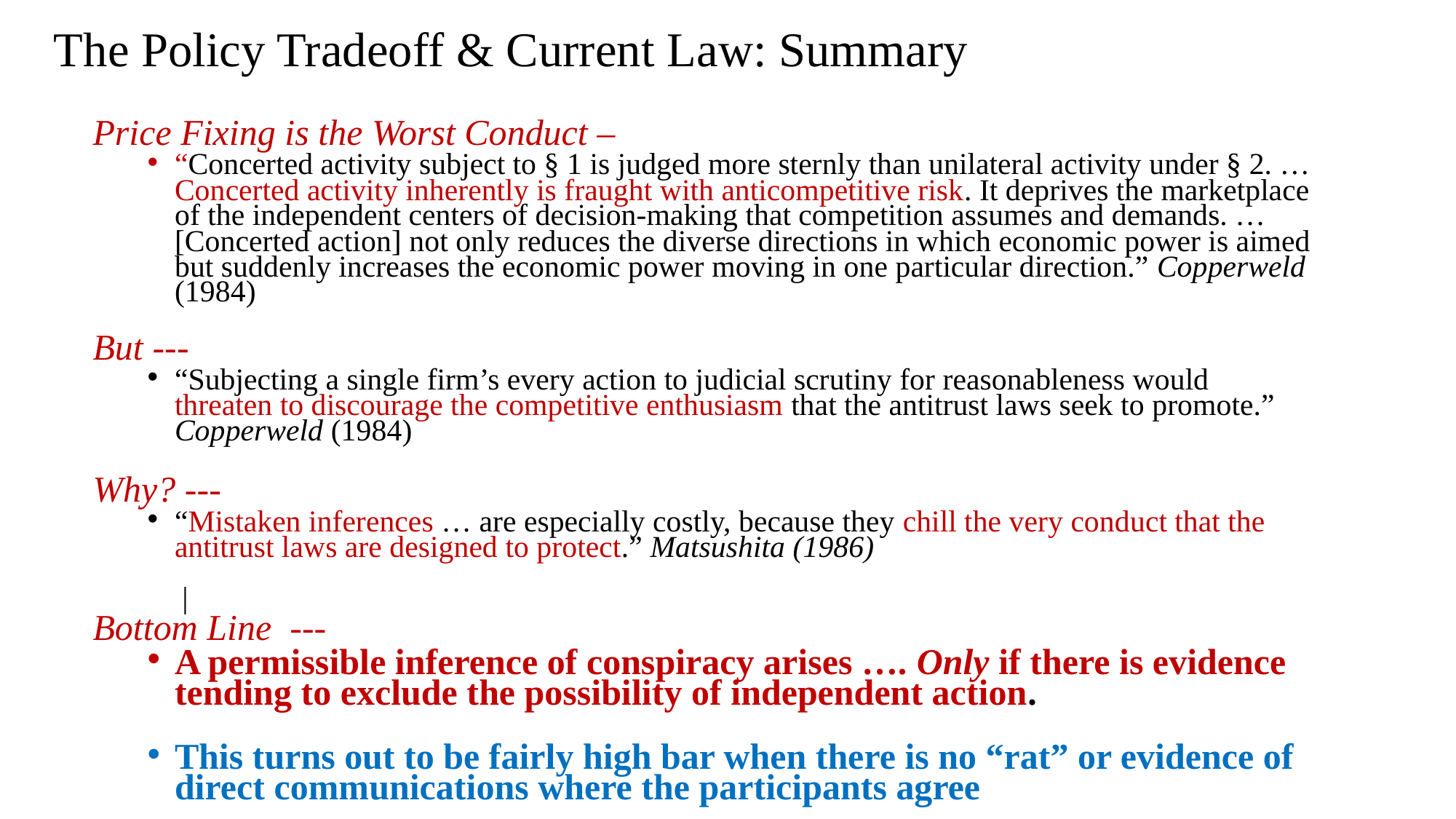

# The Policy Tradeoff & Current Law: Summary
Price Fixing is the Worst Conduct –
“Concerted activity subject to § 1 is judged more sternly than unilateral activity under § 2. … Concerted activity inherently is fraught with anticompetitive risk. It deprives the marketplace of the independent centers of decision-making that competition assumes and demands. … [Concerted action] not only reduces the diverse directions in which economic power is aimed but suddenly increases the economic power moving in one particular direction.” Copperweld (1984)
But ---
“Subjecting a single firm’s every action to judicial scrutiny for reasonableness would
threaten to discourage the competitive enthusiasm that the antitrust laws seek to promote.” Copperweld (1984)

Why? ---
“Mistaken inferences … are especially costly, because they chill the very conduct that the antitrust laws are designed to protect.” Matsushita (1986)
 |
Bottom Line  ---
A permissible inference of conspiracy arises …. Only if there is evidence tending to exclude the possibility of independent action.
This turns out to be fairly high bar when there is no “rat” or evidence of direct communications where the participants agree